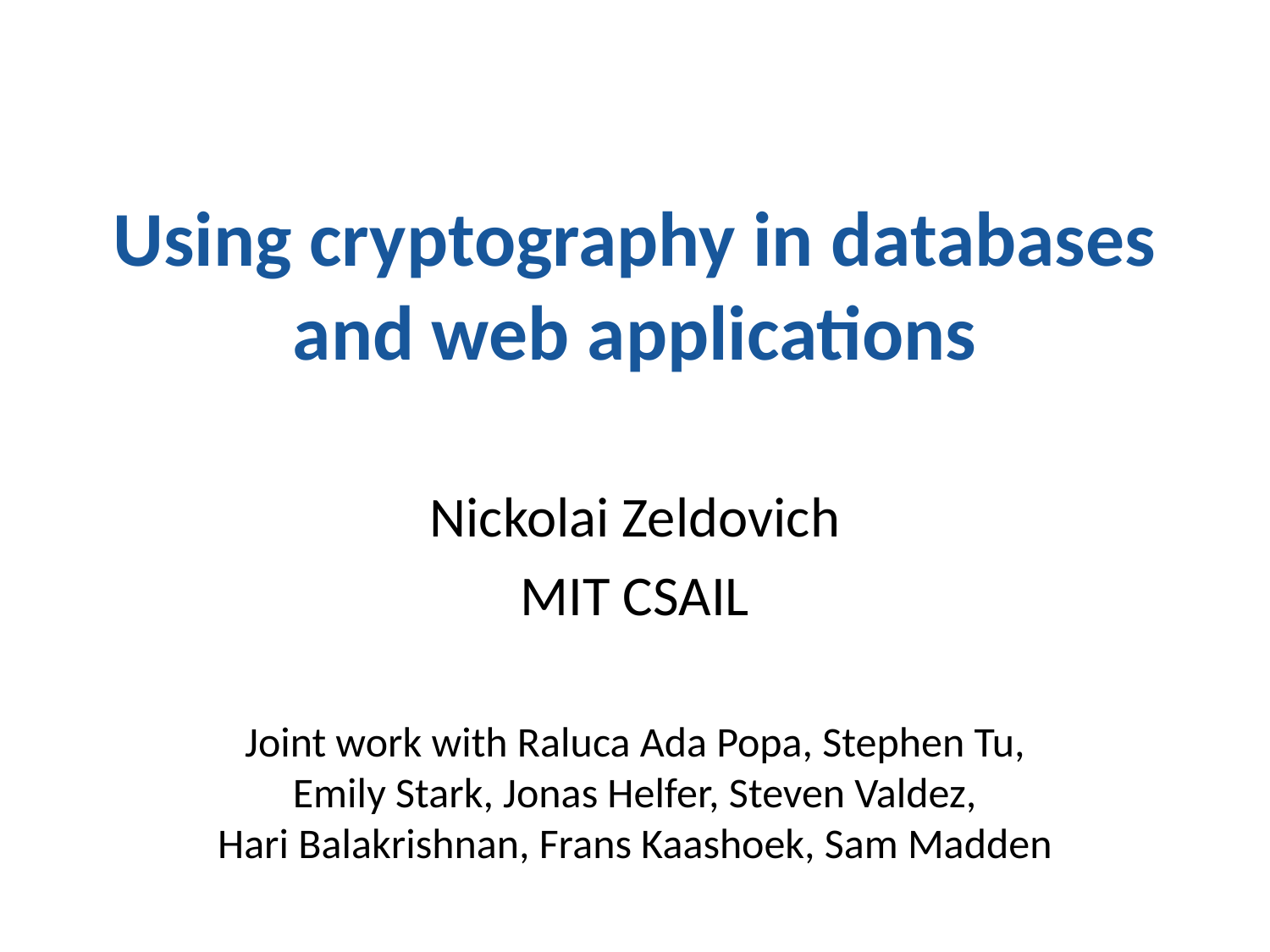

# Using cryptography in databases and web applications
Nickolai Zeldovich
MIT CSAIL

Joint work with Raluca Ada Popa, Stephen Tu,
Emily Stark, Jonas Helfer, Steven Valdez,
Hari Balakrishnan, Frans Kaashoek, Sam Madden